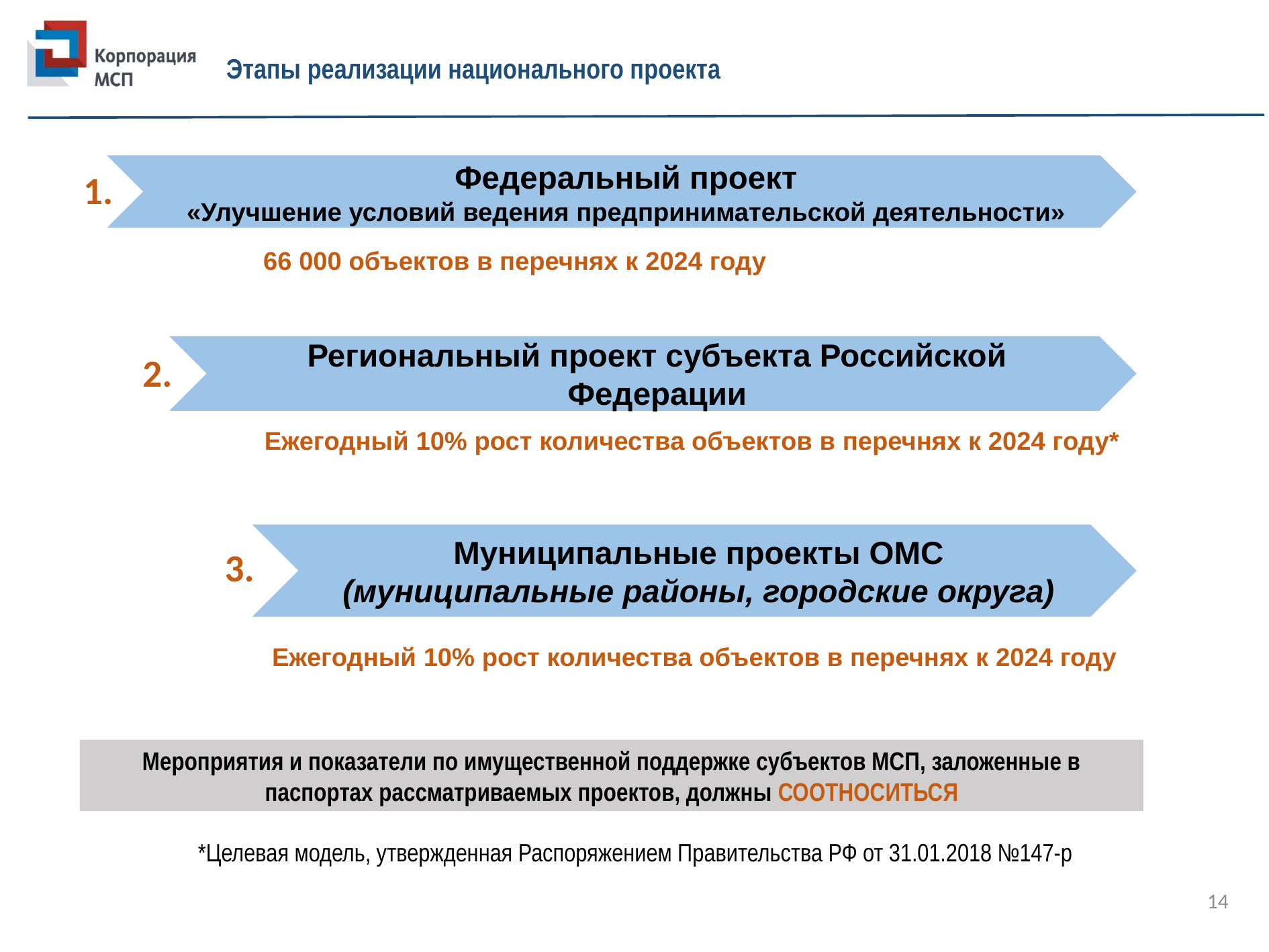

Этапы реализации национального проекта
Федеральный проект
«Улучшение условий ведения предпринимательской деятельности»
1.
66 000 объектов в перечнях к 2024 году
Региональный проект субъекта Российской Федерации
2.
Ежегодный 10% рост количества объектов в перечнях к 2024 году*
Муниципальные проекты ОМС
(муниципальные районы, городские округа)
3.
Ежегодный 10% рост количества объектов в перечнях к 2024 году
Мероприятия и показатели по имущественной поддержке субъектов МСП, заложенные в паспортах рассматриваемых проектов, должны СООТНОСИТЬСЯ
*Целевая модель, утвержденная Распоряжением Правительства РФ от 31.01.2018 №147-р
14